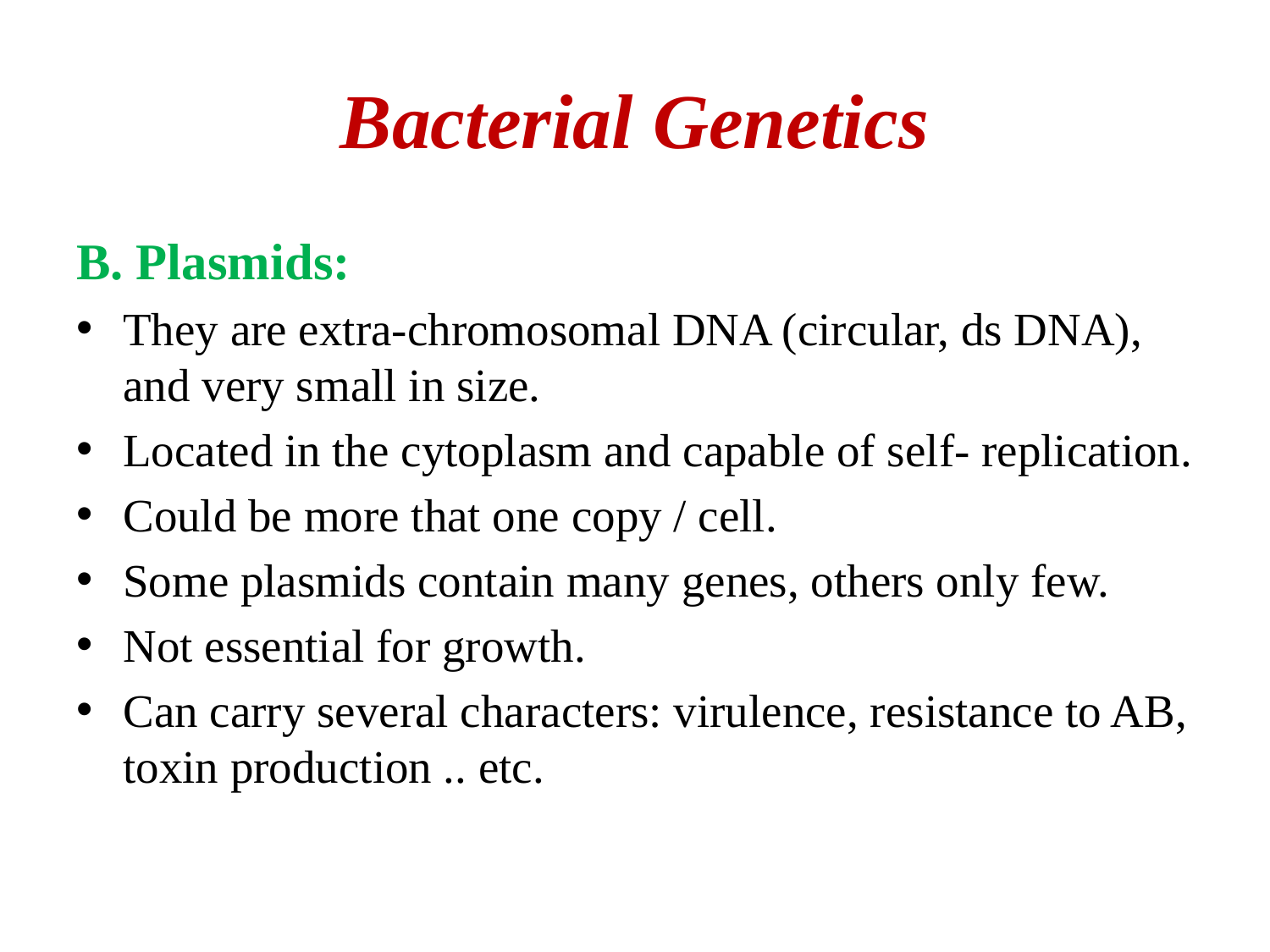

# Bacterial Genetics
B. Plasmids:
They are extra-chromosomal DNA (circular, ds DNA), and very small in size.
Located in the cytoplasm and capable of self- replication.
Could be more that one copy / cell.
Some plasmids contain many genes, others only few.
Not essential for growth.
Can carry several characters: virulence, resistance to AB, toxin production .. etc.